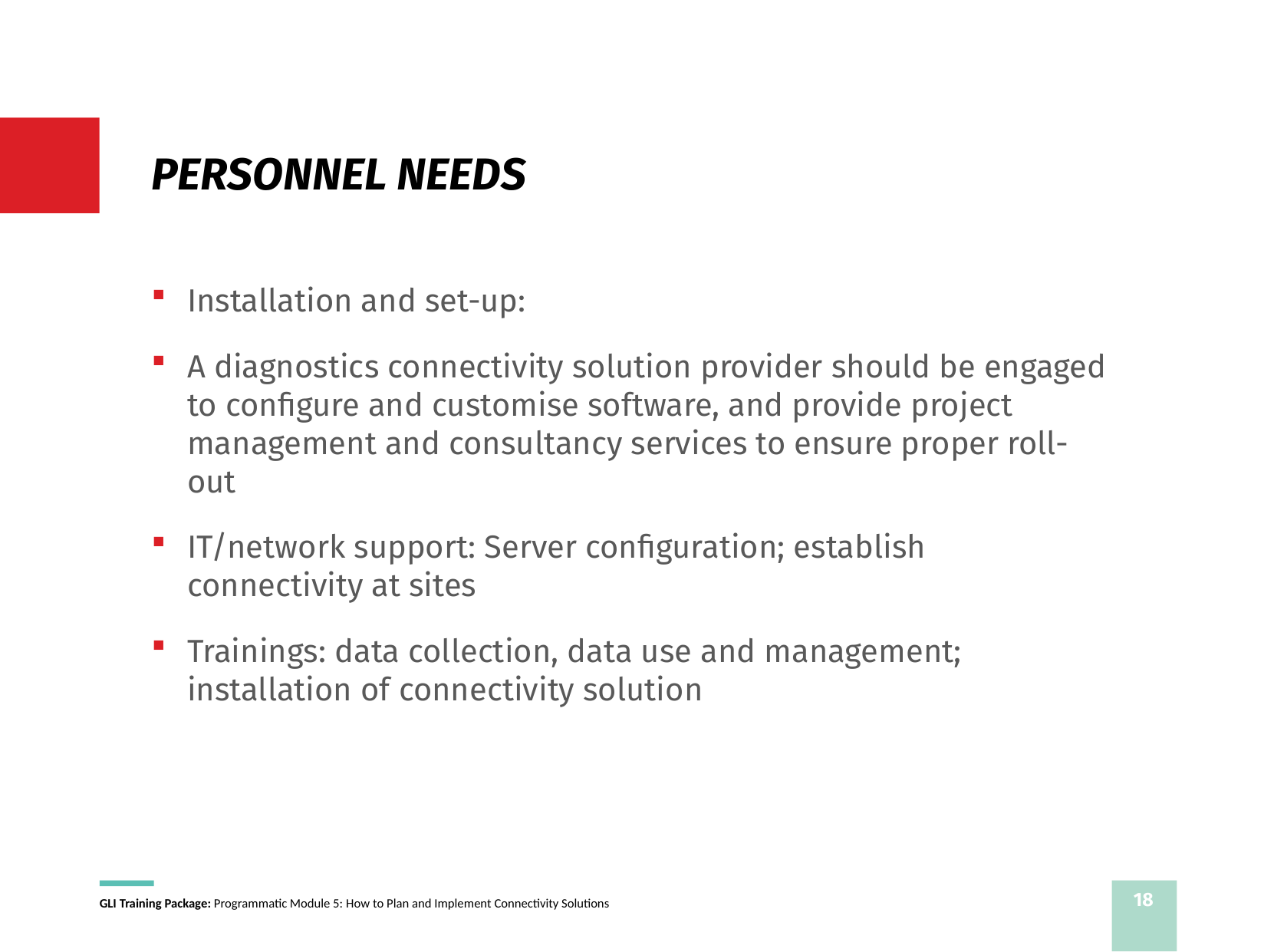

# PERSONNEL NEEDS
Installation and set-up:
A diagnostics connectivity solution provider should be engaged to configure and customise software, and provide project management and consultancy services to ensure proper roll-out
IT/network support: Server configuration; establish connectivity at sites
Trainings: data collection, data use and management; installation of connectivity solution